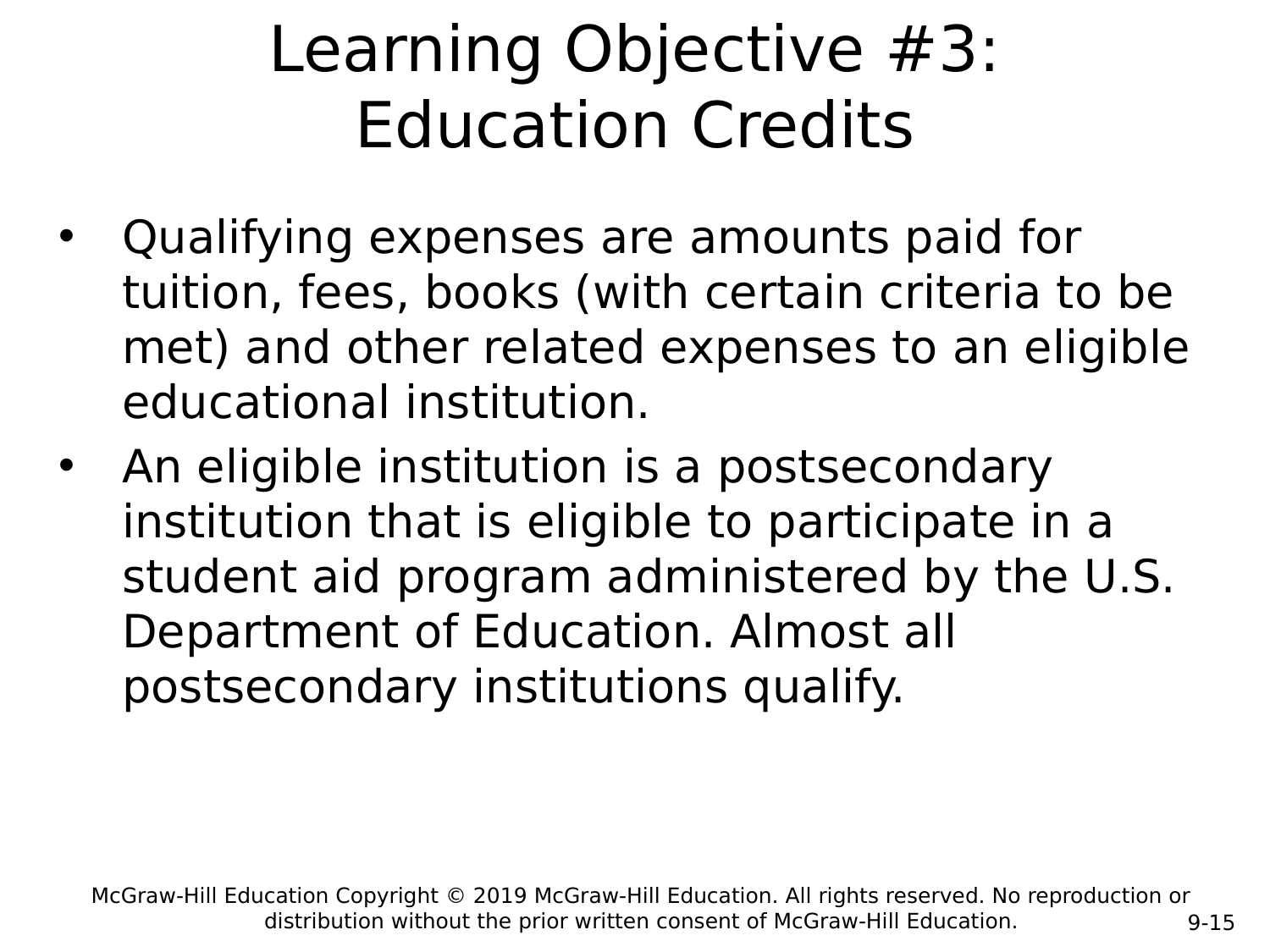

# Learning Objective #3: Education Credits
Qualifying expenses are amounts paid for tuition, fees, books (with certain criteria to be met) and other related expenses to an eligible educational institution.
An eligible institution is a postsecondary institution that is eligible to participate in a student aid program administered by the U.S. Department of Education. Almost all postsecondary institutions qualify.
McGraw-Hill Education Copyright © 2019 McGraw-Hill Education. All rights reserved. No reproduction or distribution without the prior written consent of McGraw-Hill Education.
9-15